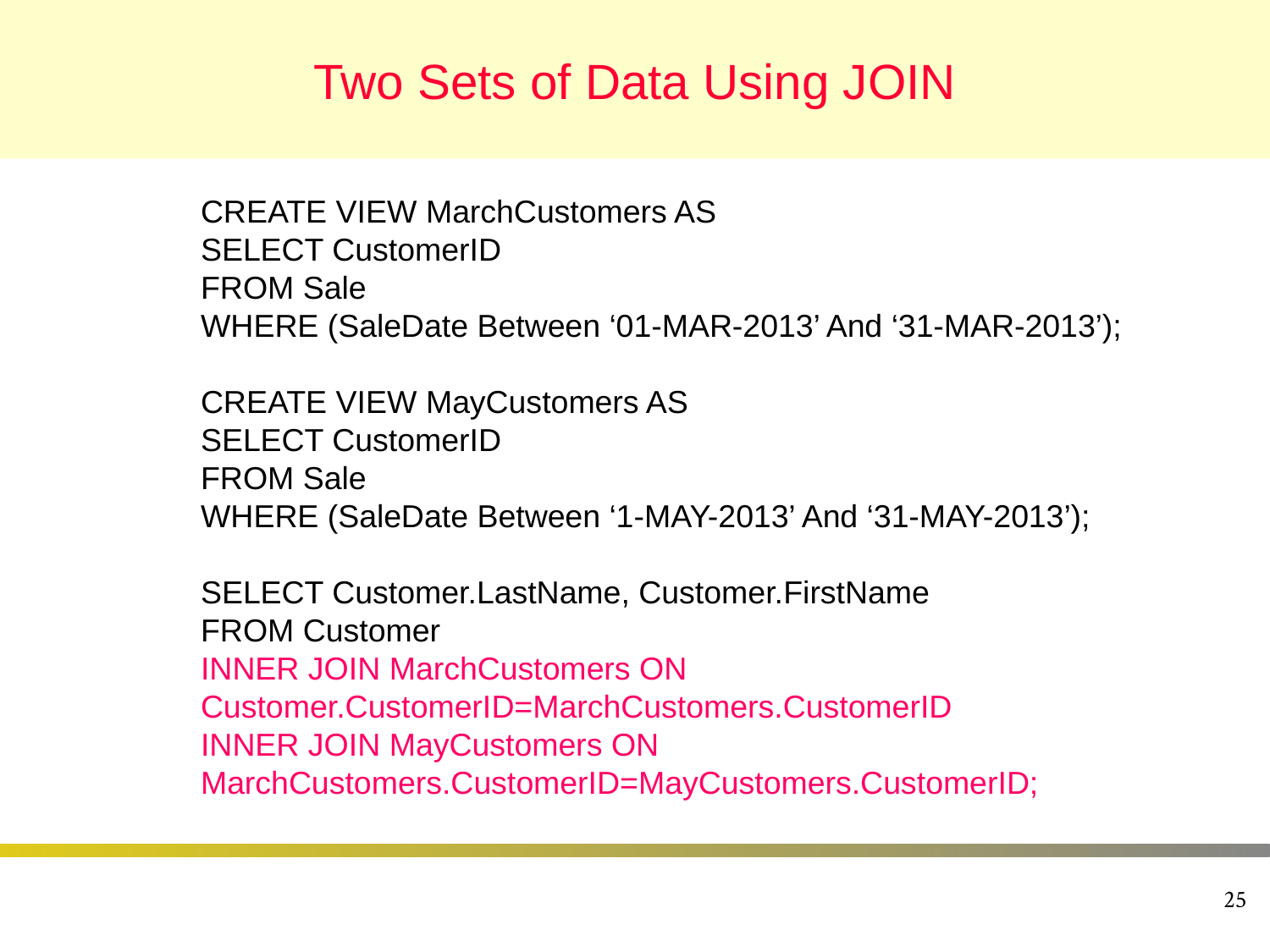

# Two Sets of Data Using JOIN
CREATE VIEW MarchCustomers AS
SELECT CustomerID
FROM Sale
WHERE (SaleDate Between ‘01-MAR-2013’ And ‘31-MAR-2013’);

CREATE VIEW MayCustomers AS
SELECT CustomerID
FROM Sale
WHERE (SaleDate Between ‘1-MAY-2013’ And ‘31-MAY-2013’);

SELECT Customer.LastName, Customer.FirstName
FROM Customer
INNER JOIN MarchCustomers ON Customer.CustomerID=MarchCustomers.CustomerID
INNER JOIN MayCustomers ON MarchCustomers.CustomerID=MayCustomers.CustomerID;
25